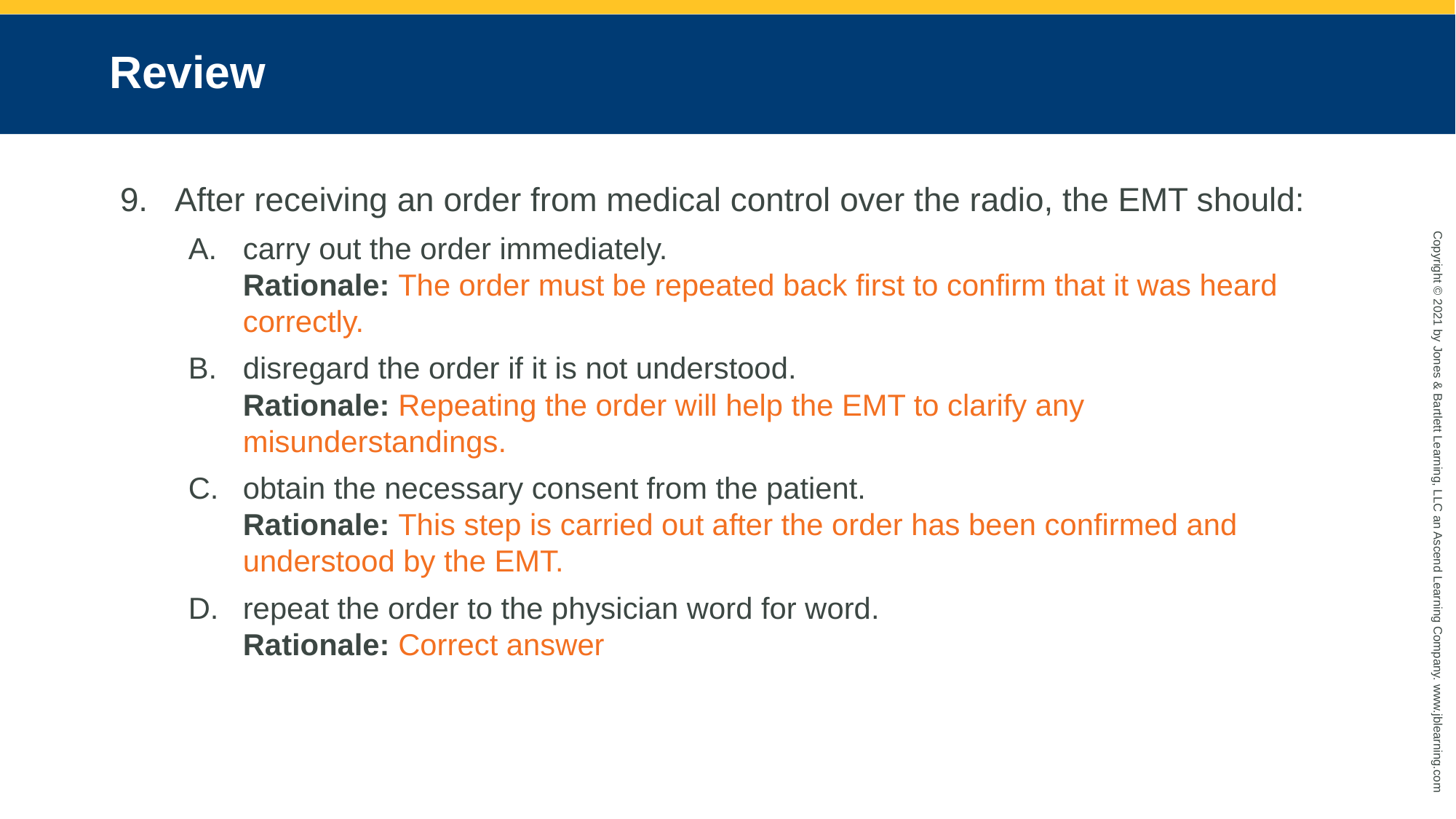

# Review
After receiving an order from medical control over the radio, the EMT should:
carry out the order immediately.
Rationale: The order must be repeated back first to confirm that it was heard correctly.
disregard the order if it is not understood.
Rationale: Repeating the order will help the EMT to clarify any misunderstandings.
obtain the necessary consent from the patient.
Rationale: This step is carried out after the order has been confirmed and understood by the EMT.
repeat the order to the physician word for word.
Rationale: Correct answer